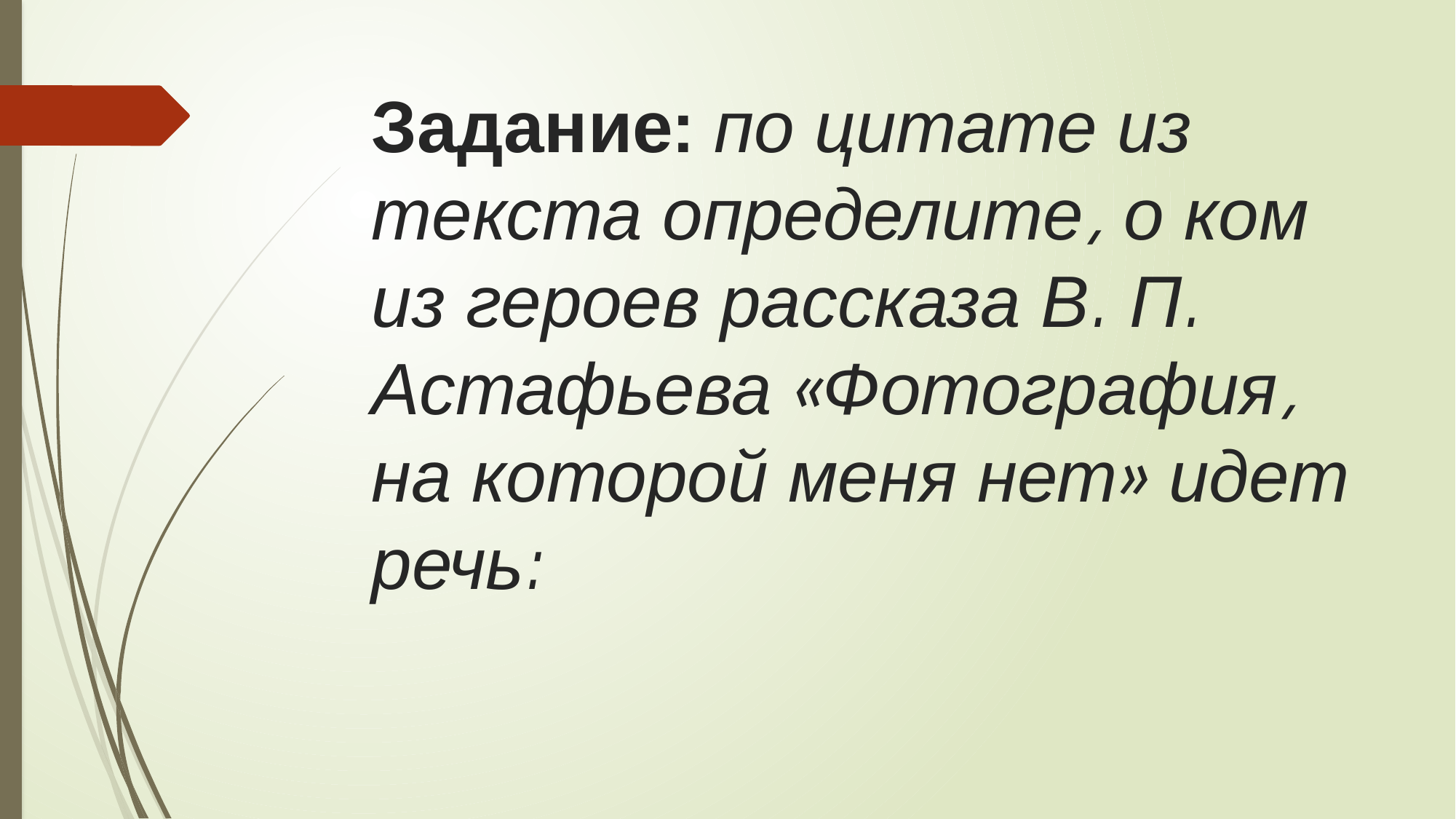

# Задание: по цитате из текста определите, о ком из героев рассказа В. П. Астафьева «Фотография, на которой меня нет» идет речь: